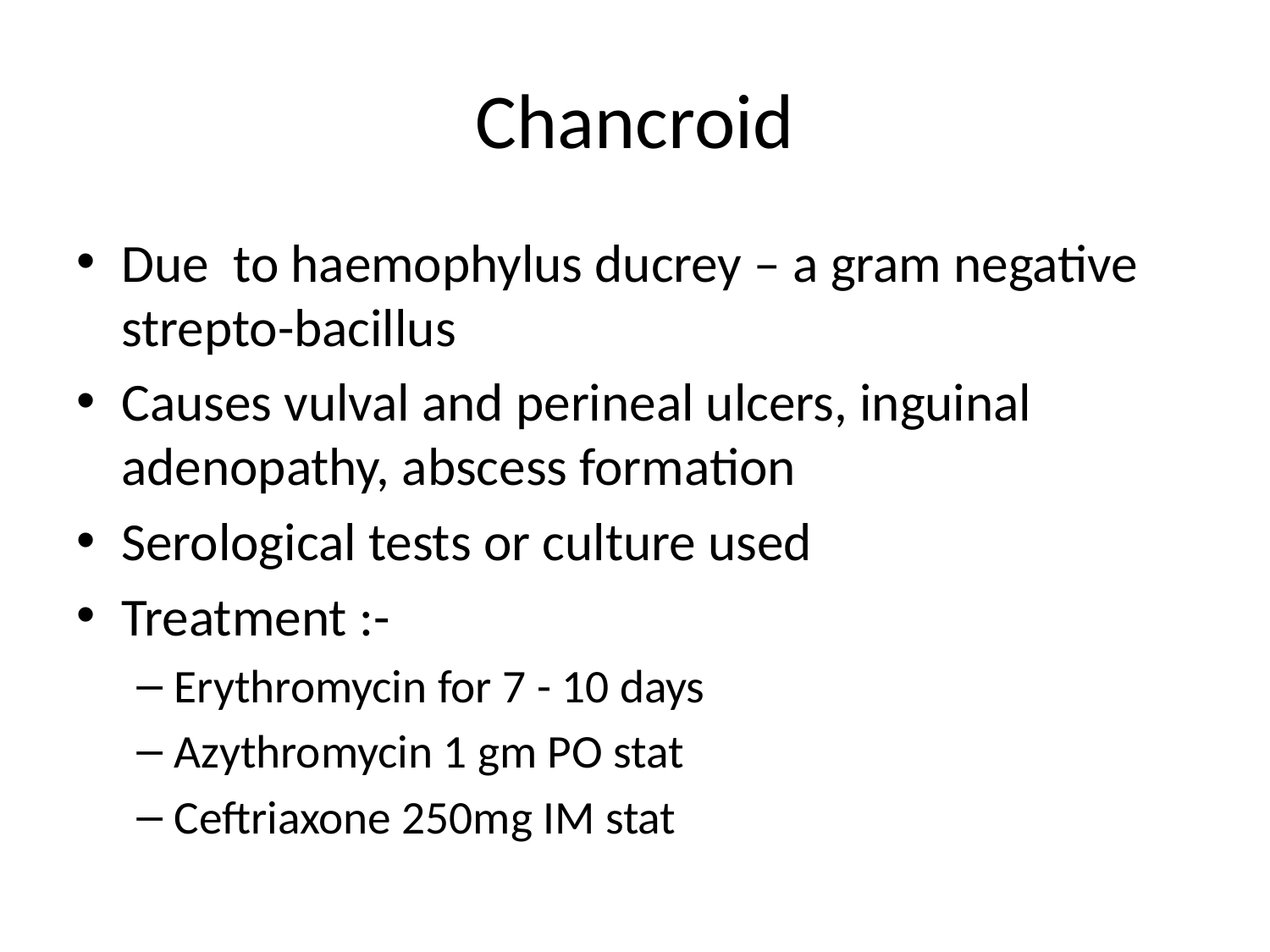

# Chancroid
Due  to haemophylus ducrey – a gram negative strepto-bacillus
Causes vulval and perineal ulcers, inguinal adenopathy, abscess formation
Serological tests or culture used
Treatment :-
Erythromycin for 7 - 10 days
Azythromycin 1 gm PO stat
Ceftriaxone 250mg IM stat